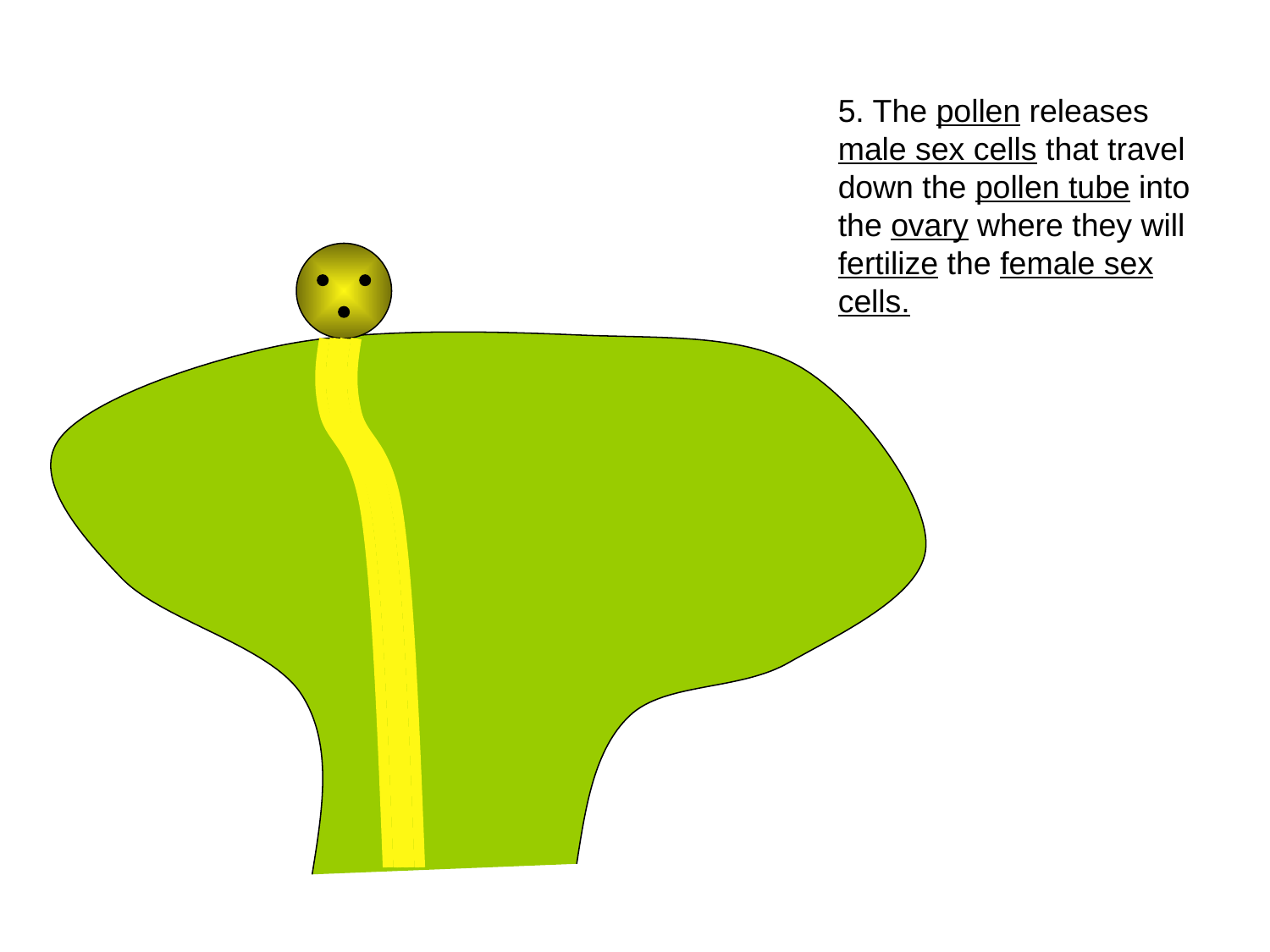

5. The pollen releases male sex cells that travel down the pollen tube into the ovary where they will fertilize the female sex cells.